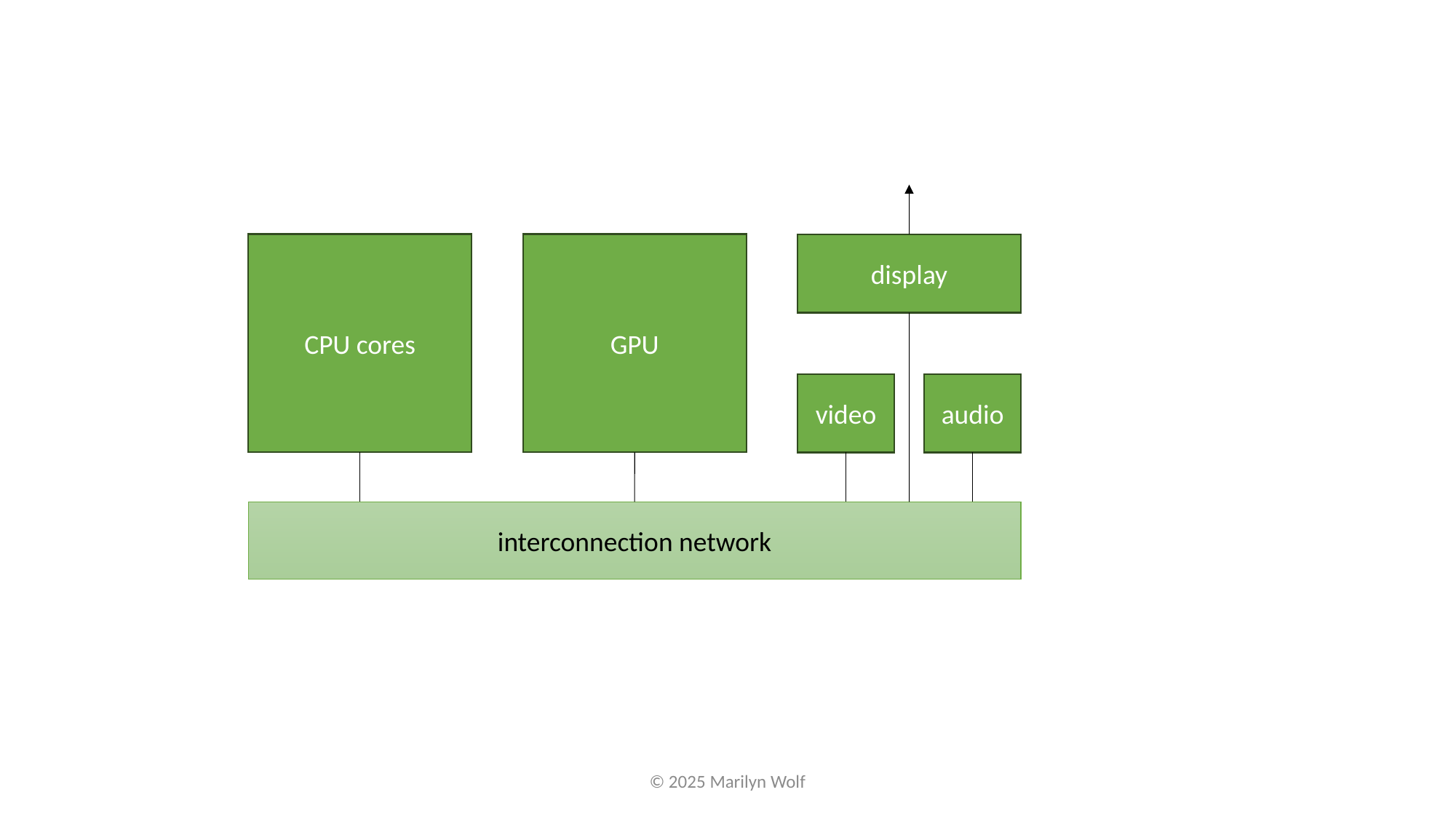

CPU cores
GPU
display
video
audio
interconnection network
© 2025 Marilyn Wolf